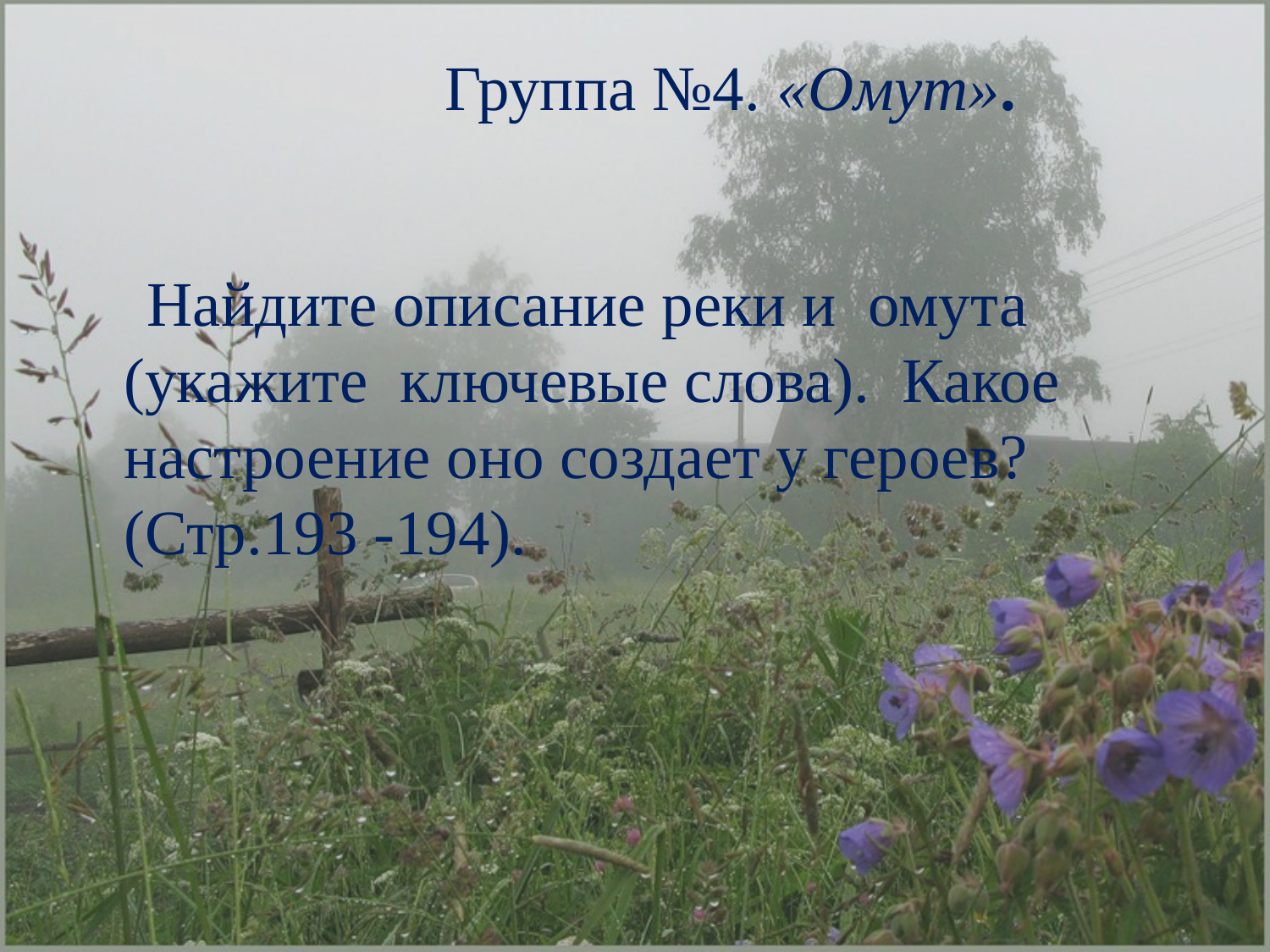

# Группа №4. «Омут».

     Найдите описание реки и  омута (укажите  ключевые слова).  Какое настроение оно создает у героев? (Стр.193 -194).